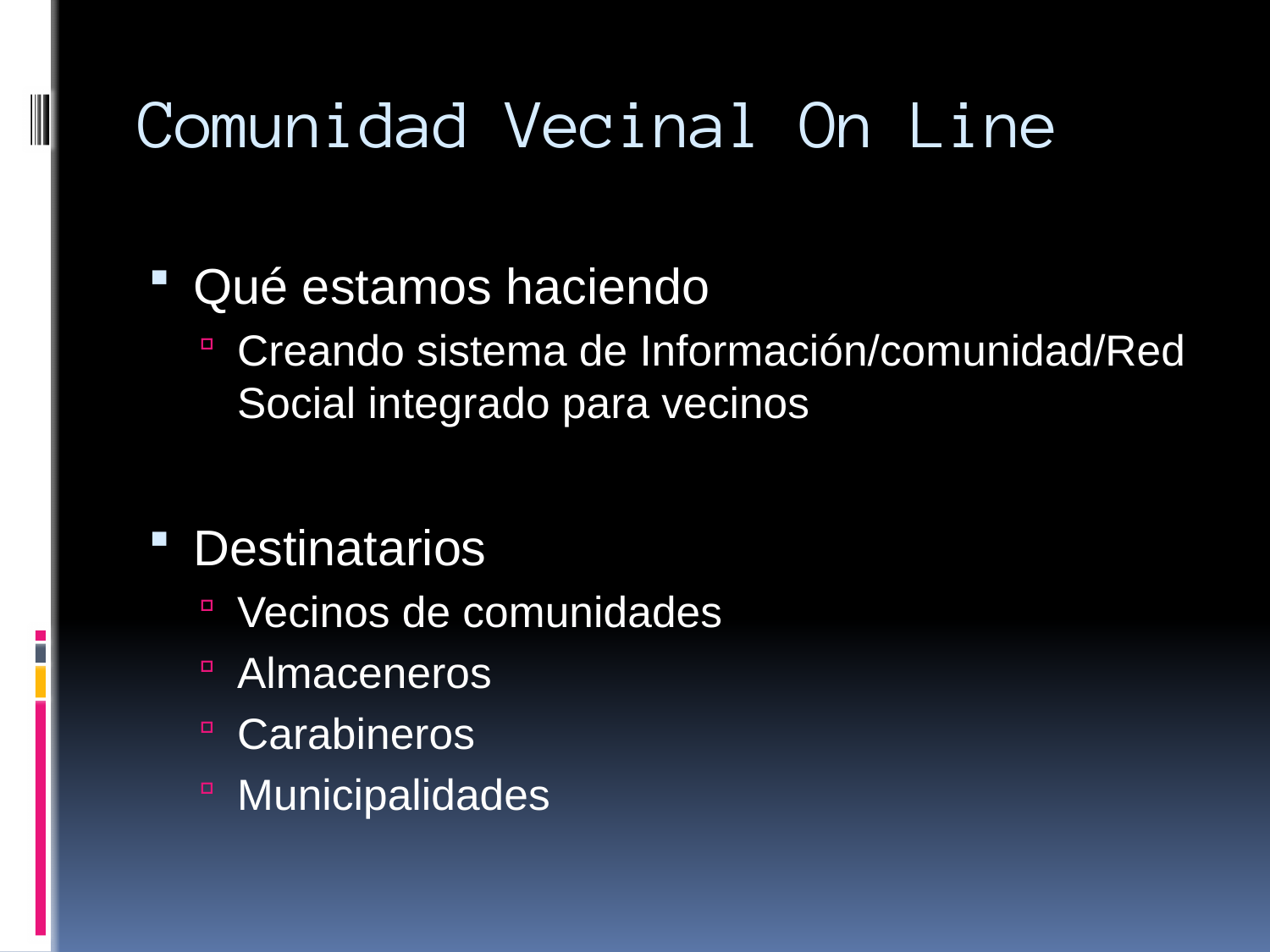

# Comunidad Vecinal On Line
Qué estamos haciendo
Creando sistema de Información/comunidad/Red Social integrado para vecinos

Destinatarios
Vecinos de comunidades
Almaceneros
Carabineros
Municipalidades